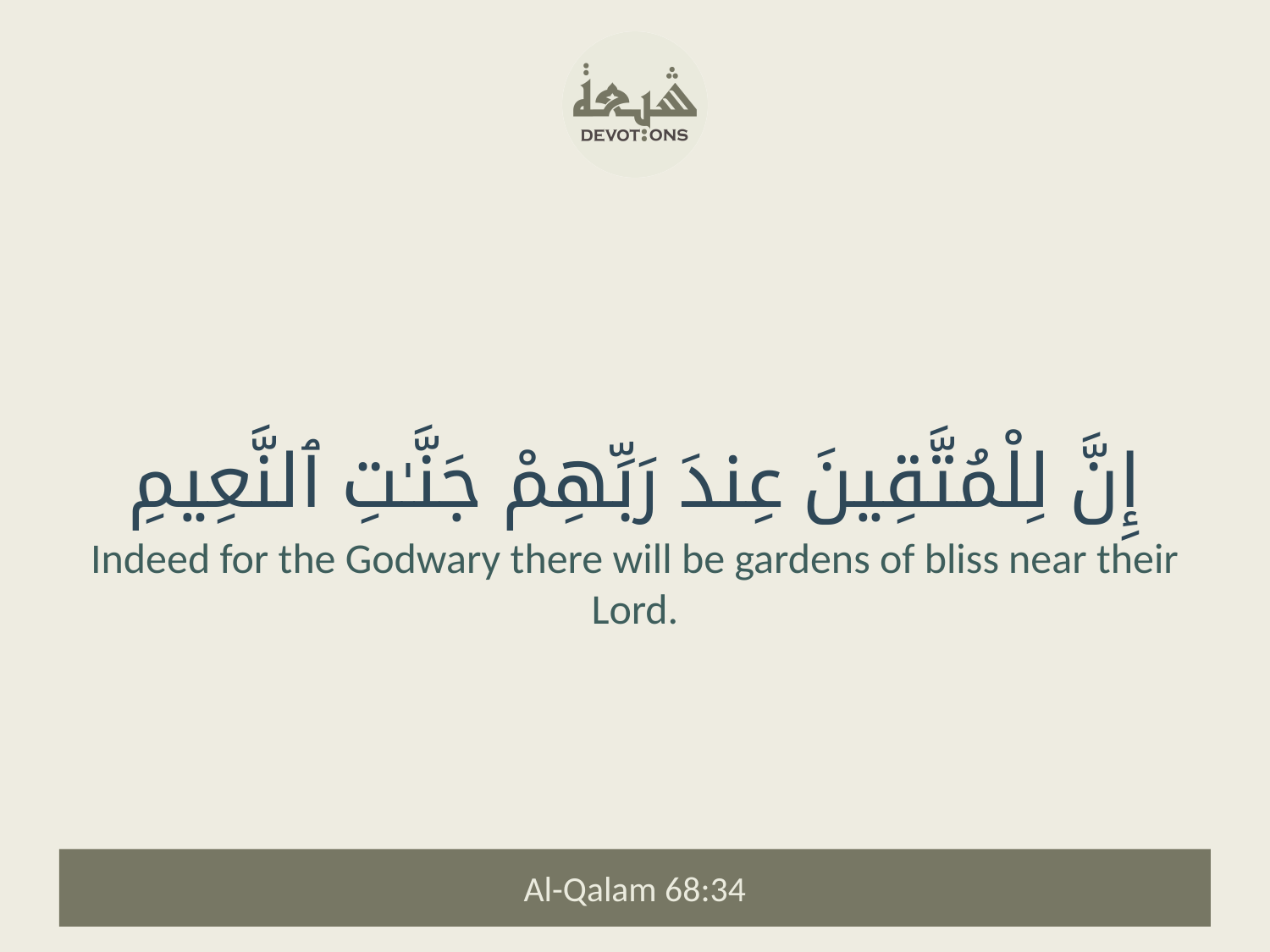

إِنَّ لِلْمُتَّقِينَ عِندَ رَبِّهِمْ جَنَّـٰتِ ٱلنَّعِيمِ
Indeed for the Godwary there will be gardens of bliss near their Lord.
Al-Qalam 68:34